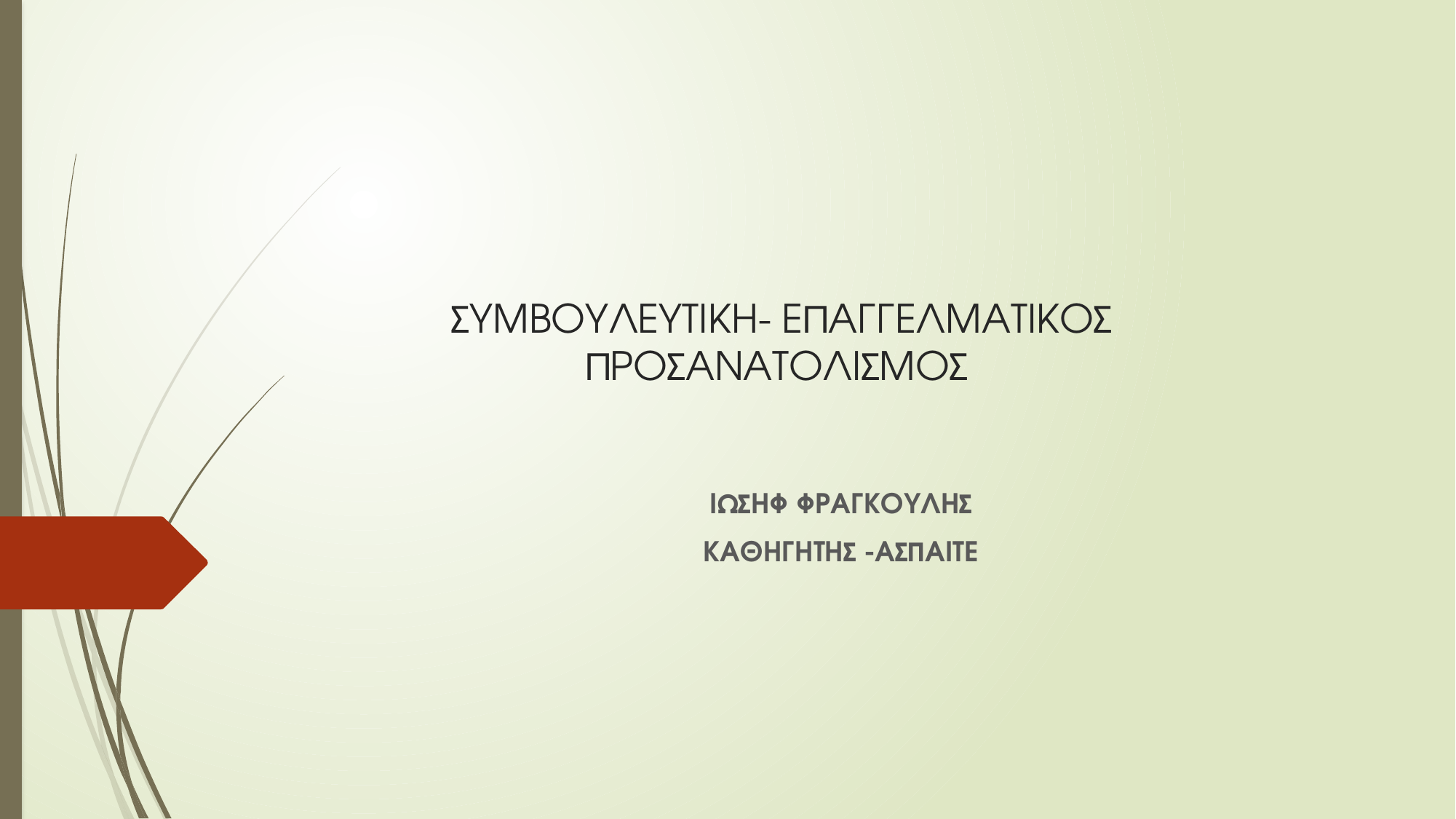

# ΣΥΜΒΟΥΛΕΥΤΙΚΗ- ΕΠΑΓΓΕΛΜΑΤΙΚΟΣ ΠΡΟΣΑΝΑΤΟΛΙΣΜΟΣ
ΙΩΣΗΦ ΦΡΑΓΚΟΥΛΗΣ
ΚΑΘΗΓΗΤΗΣ -ΑΣΠΑΙΤΕ